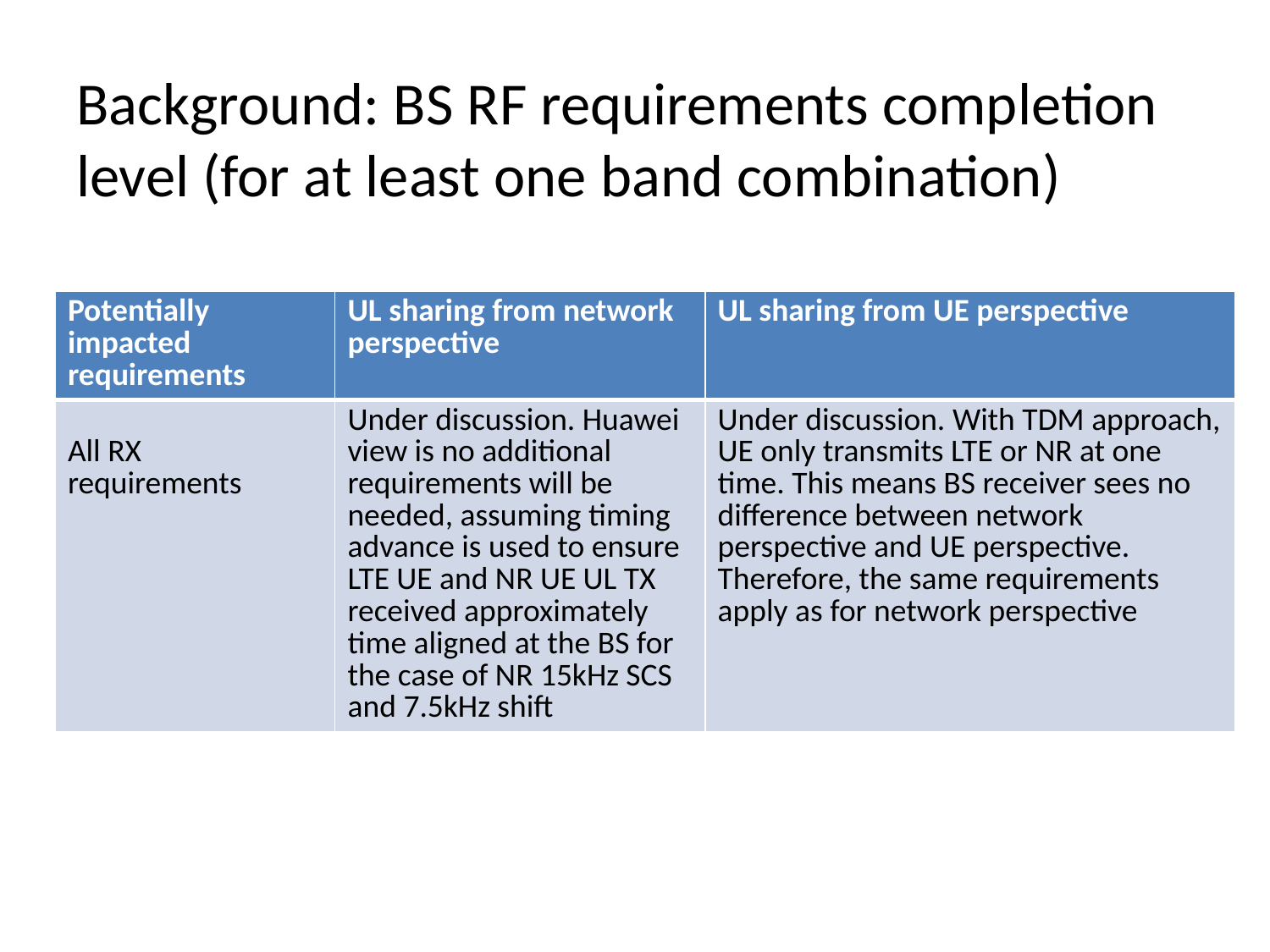

# Background: BS RF requirements completion level (for at least one band combination)
| Potentially impacted requirements | UL sharing from network perspective | UL sharing from UE perspective |
| --- | --- | --- |
| All RX requirements | Under discussion. Huawei view is no additional requirements will be needed, assuming timing advance is used to ensure LTE UE and NR UE UL TX received approximately time aligned at the BS for the case of NR 15kHz SCS and 7.5kHz shift | Under discussion. With TDM approach, UE only transmits LTE or NR at one time. This means BS receiver sees no difference between network perspective and UE perspective. Therefore, the same requirements apply as for network perspective |